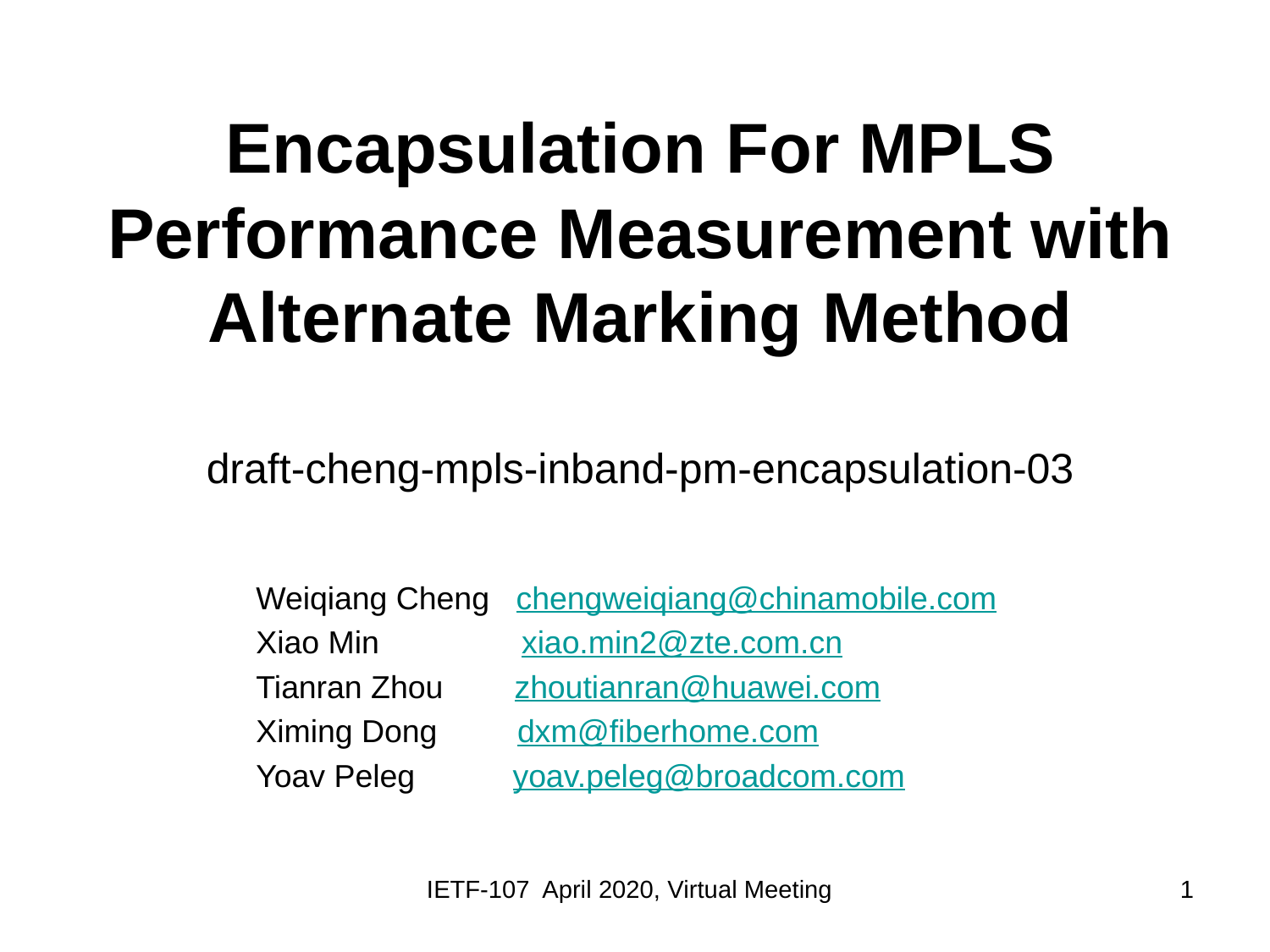

# Encapsulation For MPLS Performance Measurement with Alternate Marking Method draft-cheng-mpls-inband-pm-encapsulation-03
Weiqiang Cheng   chengweiqiang@chinamobile.com
Xiao Min                xiao.min2@zte.com.cn
Tianran Zhou        zhoutianran@huawei.com
Ximing Dong         dxm@fiberhome.com
Yoav Peleg           yoav.peleg@broadcom.com
IETF-107  April 2020, Virtual Meeting
1